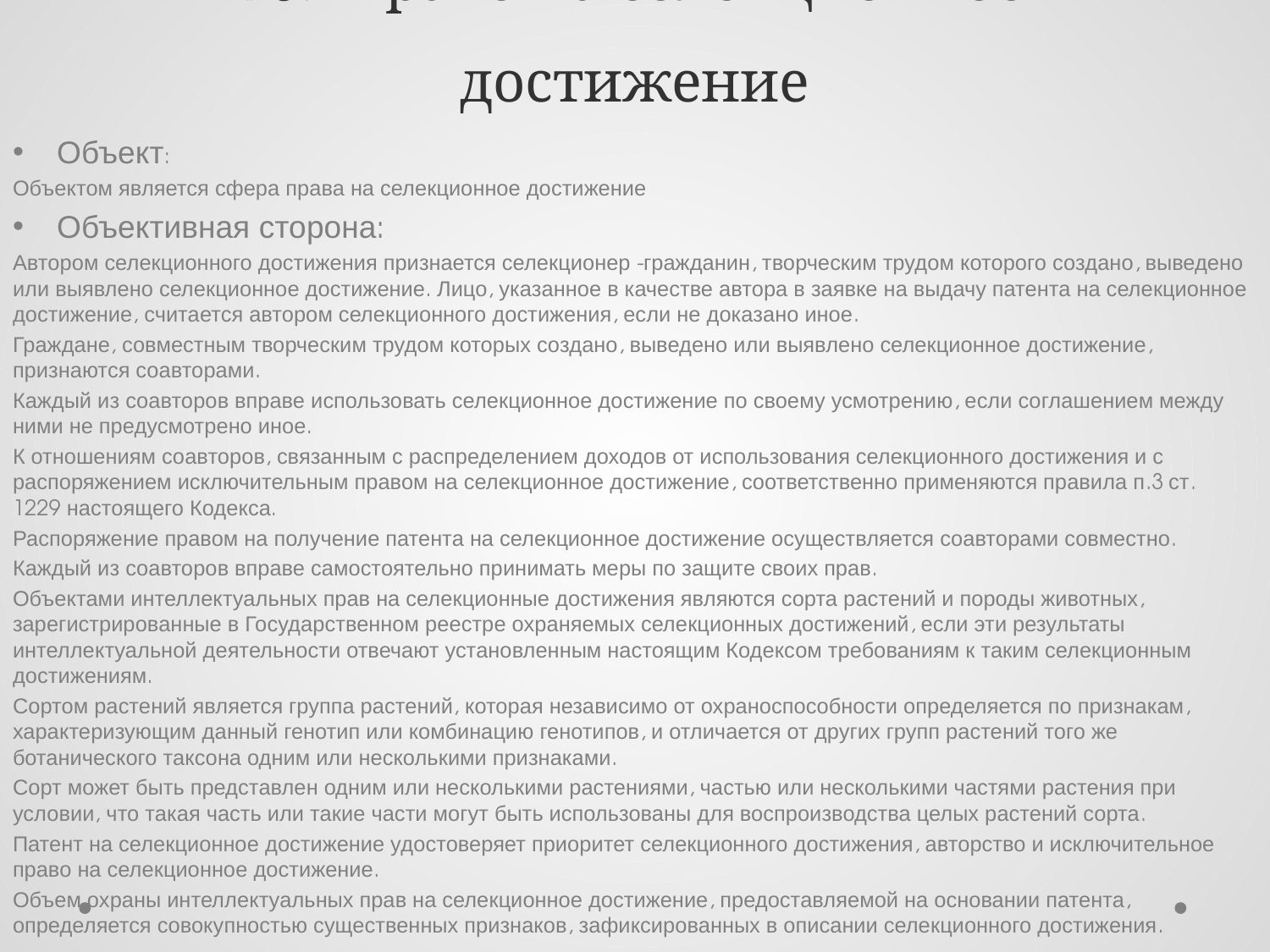

# 78.  Право на селекционное достижение
Объект:
Объектом является сфера права на селекционное достижение
Объективная сторона:
Автором селекционного достижения признается селекционер -гражданин, творческим трудом которого создано, выведено или выявлено селекционное достижение. Лицо, указанное в качестве автора в заявке на выдачу патента на селекционное достижение, считается автором селекционного достижения, если не доказано иное.
Граждане, совместным творческим трудом которых создано, выведено или выявлено селекционное достижение, признаются соавторами.
Каждый из соавторов вправе использовать селекционное достижение по своему усмотрению, если соглашением между ними не предусмотрено иное.
К отношениям соавторов, связанным с распределением доходов от использования селекционного достижения и с распоряжением исключительным правом на селекционное достижение, соответственно применяются правила п.3 ст. 1229 настоящего Кодекса.
Распоряжение правом на получение патента на селекционное достижение осуществляется соавторами совместно.
Каждый из соавторов вправе самостоятельно принимать меры по защите своих прав.
Объектами интеллектуальных прав на селекционные достижения являются сорта растений и породы животных, зарегистрированные в Государственном реестре охраняемых селекционных достижений, если эти результаты интеллектуальной деятельности отвечают установленным настоящим Кодексом требованиям к таким селекционным достижениям.
Сортом растений является группа растений, которая независимо от охраноспособности определяется по признакам, характеризующим данный генотип или комбинацию генотипов, и отличается от других групп растений того же ботанического таксона одним или несколькими признаками.
Сорт может быть представлен одним или несколькими растениями, частью или несколькими частями растения при условии, что такая часть или такие части могут быть использованы для воспроизводства целых растений сорта.
Патент на селекционное достижение удостоверяет приоритет селекционного достижения, авторство и исключительное право на селекционное достижение.
Объем охраны интеллектуальных прав на селекционное достижение, предоставляемой на основании патента, определяется совокупностью существенных признаков, зафиксированных в описании селекционного достижения.